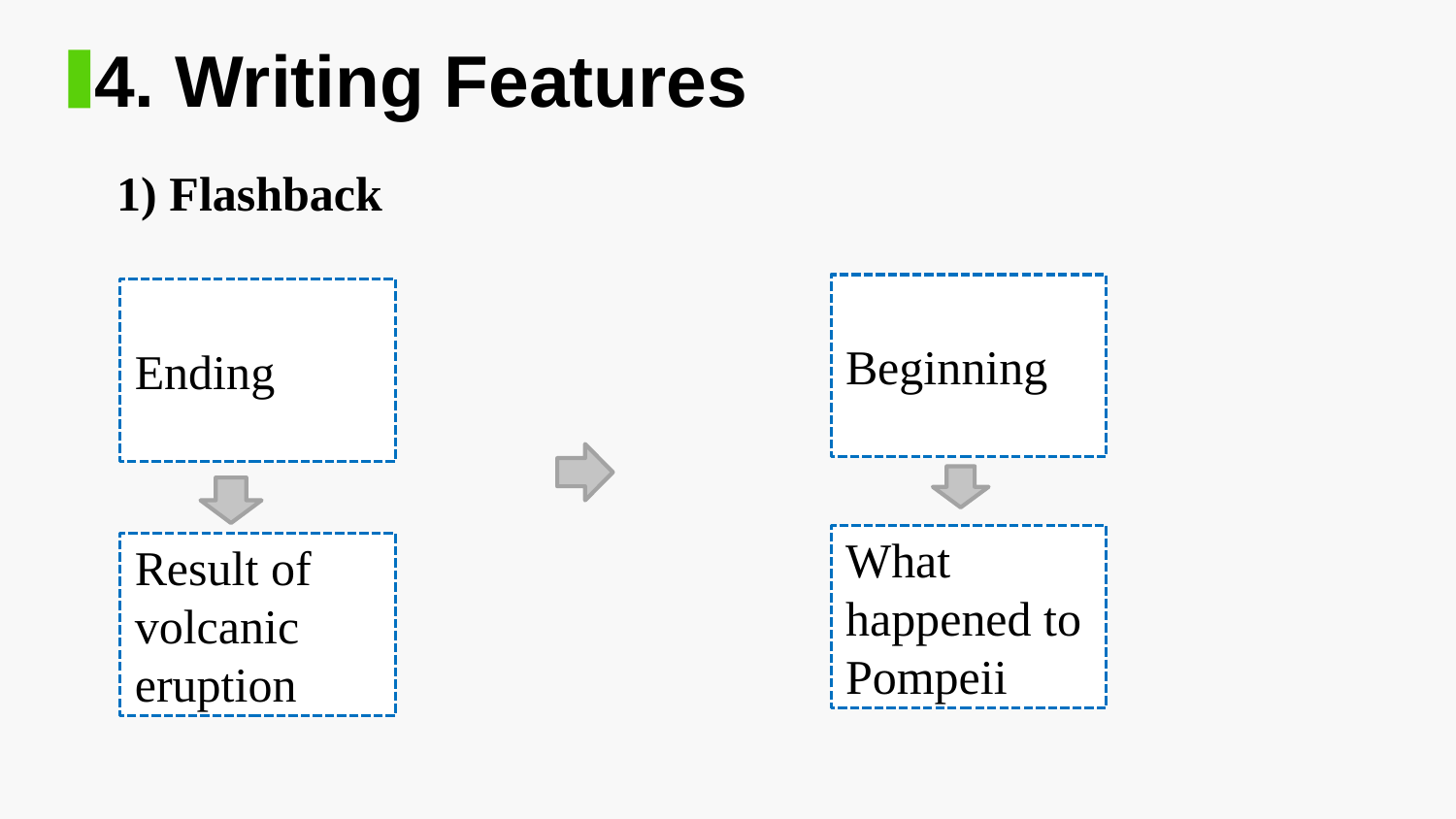

4. Writing Features

1) Flashback
Beginning
Ending

What happened to Pompeii
Result of volcanic eruption